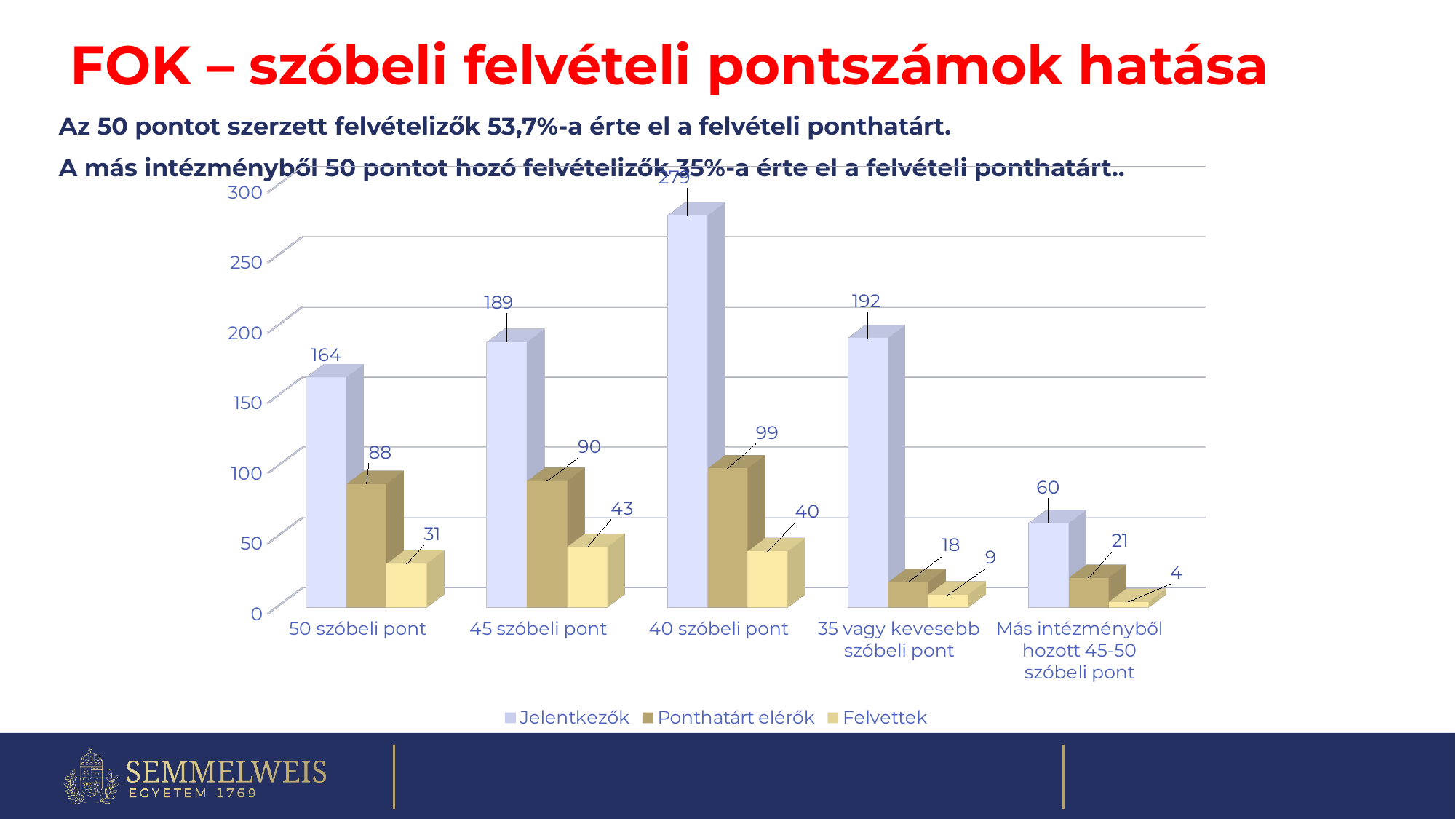

FOK – szóbeli felvételi pontszámok hatása

Az 50 pontot szerzett felvételizők 53,7%-a érte el a felvételi ponthatárt.
A más intézményből 50 pontot hozó felvételizők 35%-a érte el a felvételi ponthatárt..

[unsupported chart]